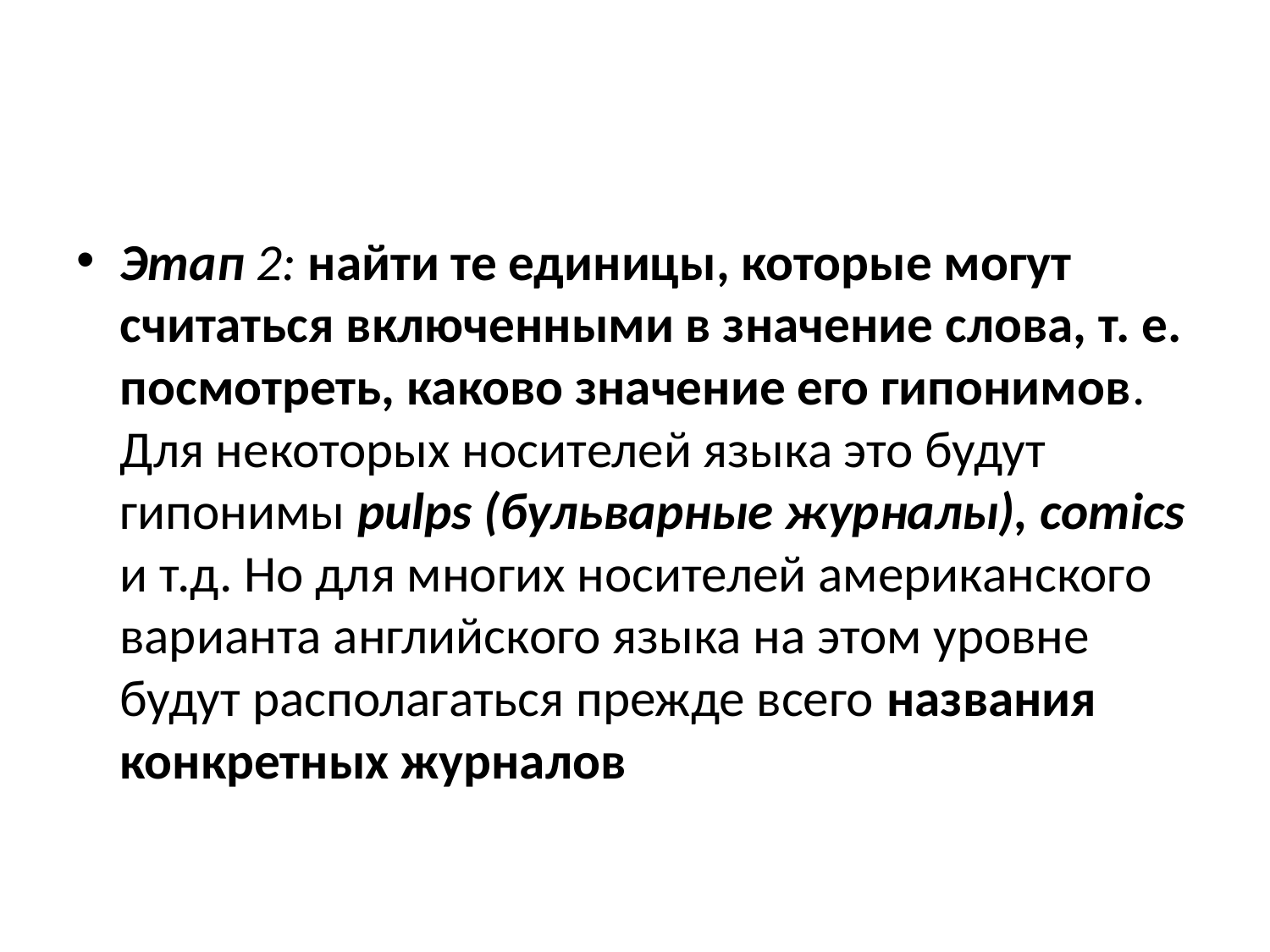

#
Этап 2: найти те единицы, которые могут считаться включенными в значение слова, т. е. посмотреть, каково значение его гипонимов. Для некоторых носителей языка это будут гипонимы pulps (бульварные журналы), comics и т.д. Но для многих носителей американского варианта английского языка на этом уровне будут располагаться прежде всего названия конкретных журналов